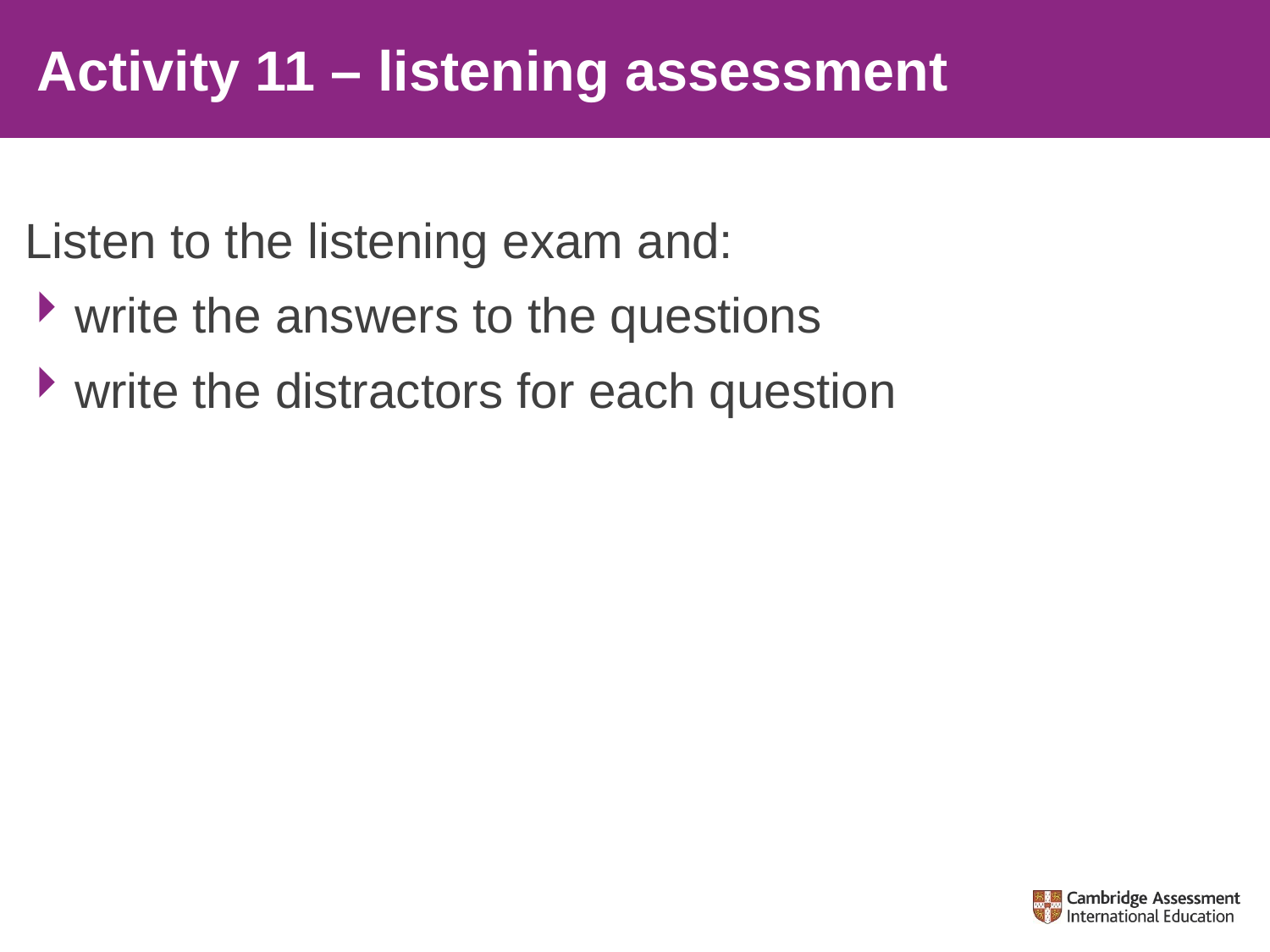

# Activity 11 – listening assessment
Listen to the listening exam and:
write the answers to the questions
write the distractors for each question